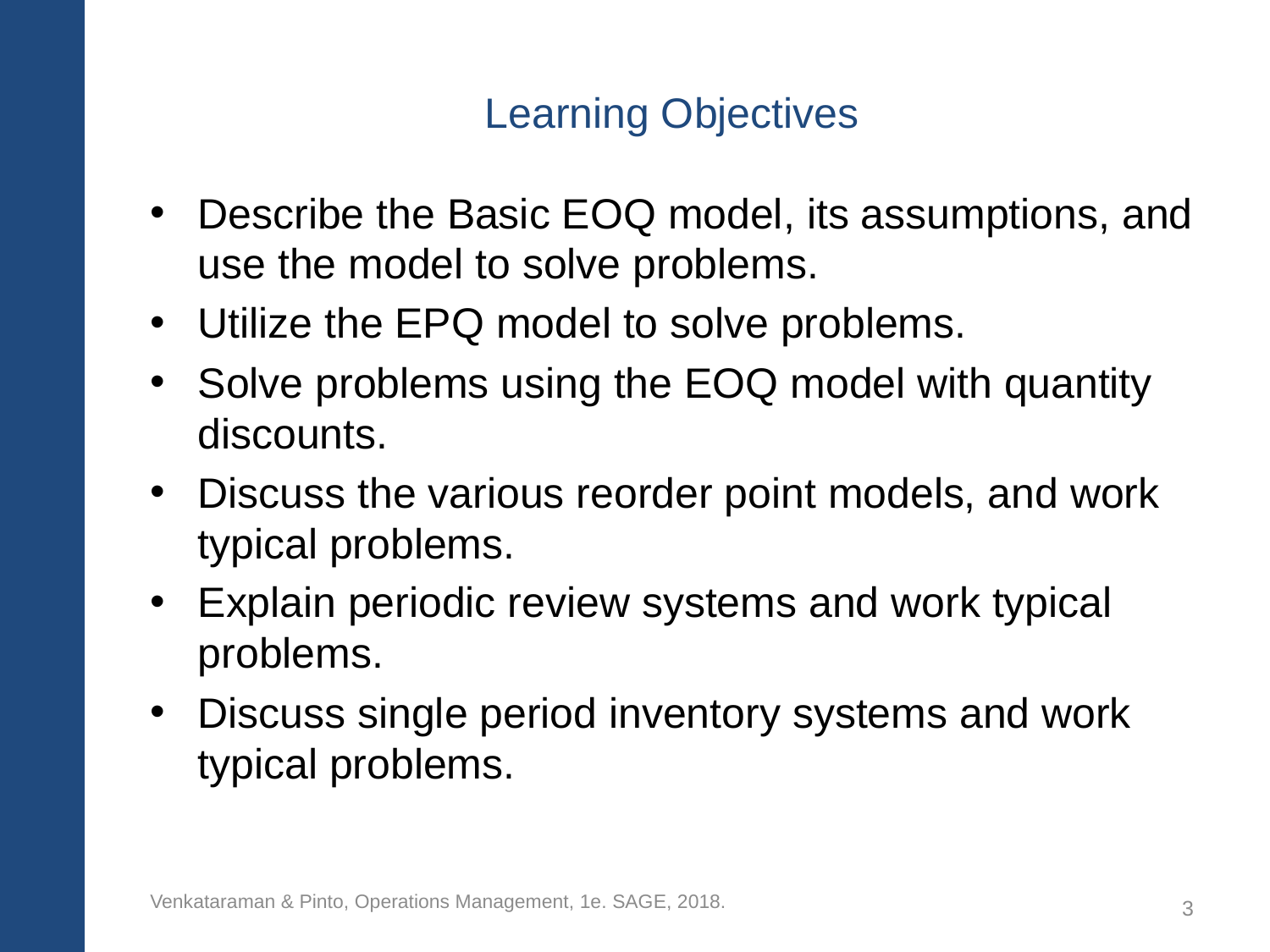

# Learning Objectives
Describe the Basic EOQ model, its assumptions, and use the model to solve problems.
Utilize the EPQ model to solve problems.
Solve problems using the EOQ model with quantity discounts.
Discuss the various reorder point models, and work typical problems.
Explain periodic review systems and work typical problems.
Discuss single period inventory systems and work typical problems.

Venkataraman & Pinto, Operations Management, 1e. SAGE, 2018.
3